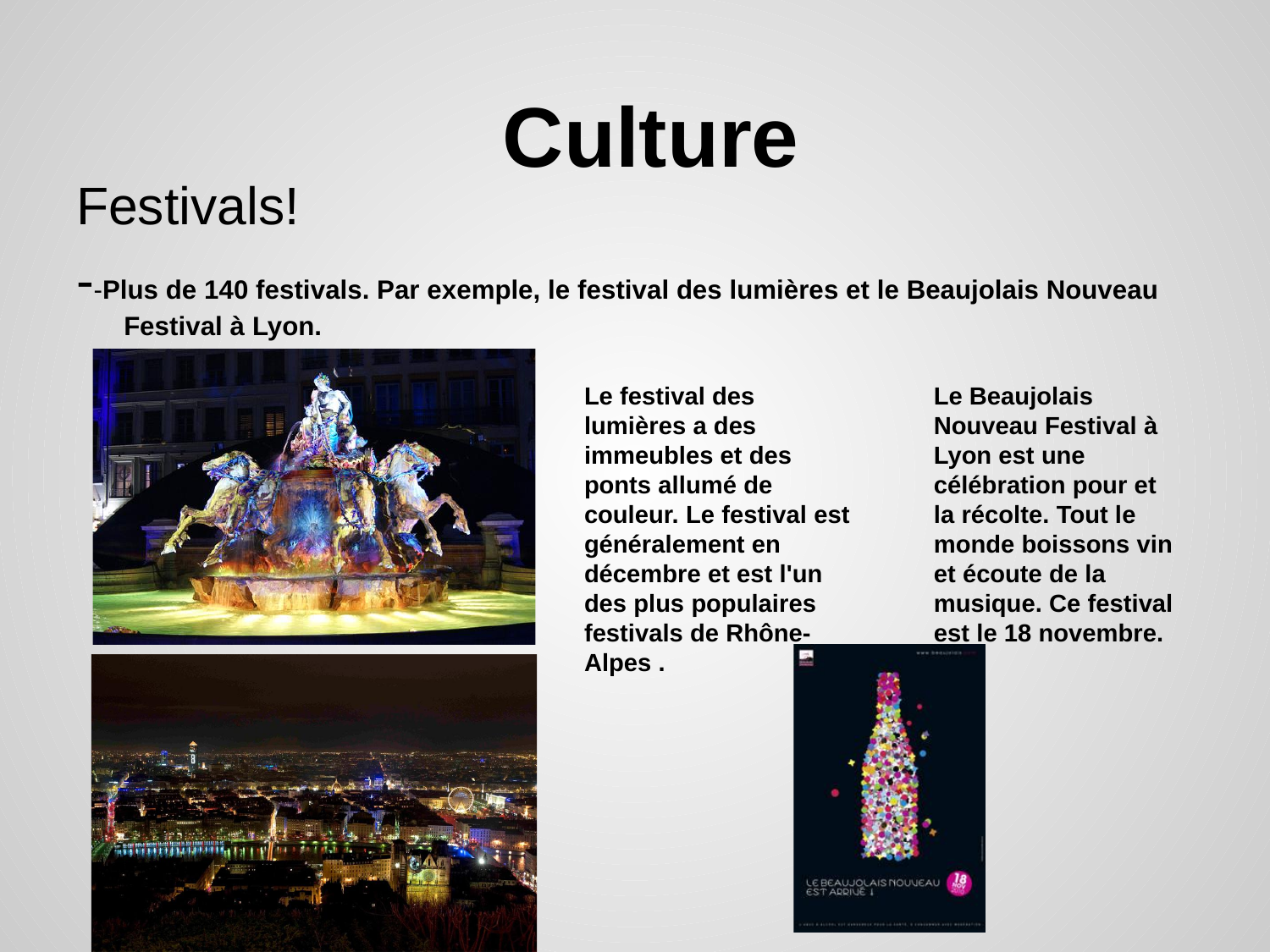

# Culture
Festivals!
--Plus de 140 festivals. Par exemple, le festival des lumières et le Beaujolais Nouveau Festival à Lyon.

Le festival des lumières a des immeubles et des ponts allumé de couleur. Le festival est généralement en décembre et est l'un des plus populaires festivals de Rhône-Alpes .
Le Beaujolais Nouveau Festival à Lyon est une célébration pour et la récolte. Tout le monde boissons vin et écoute de la musique. Ce festival est le 18 novembre.